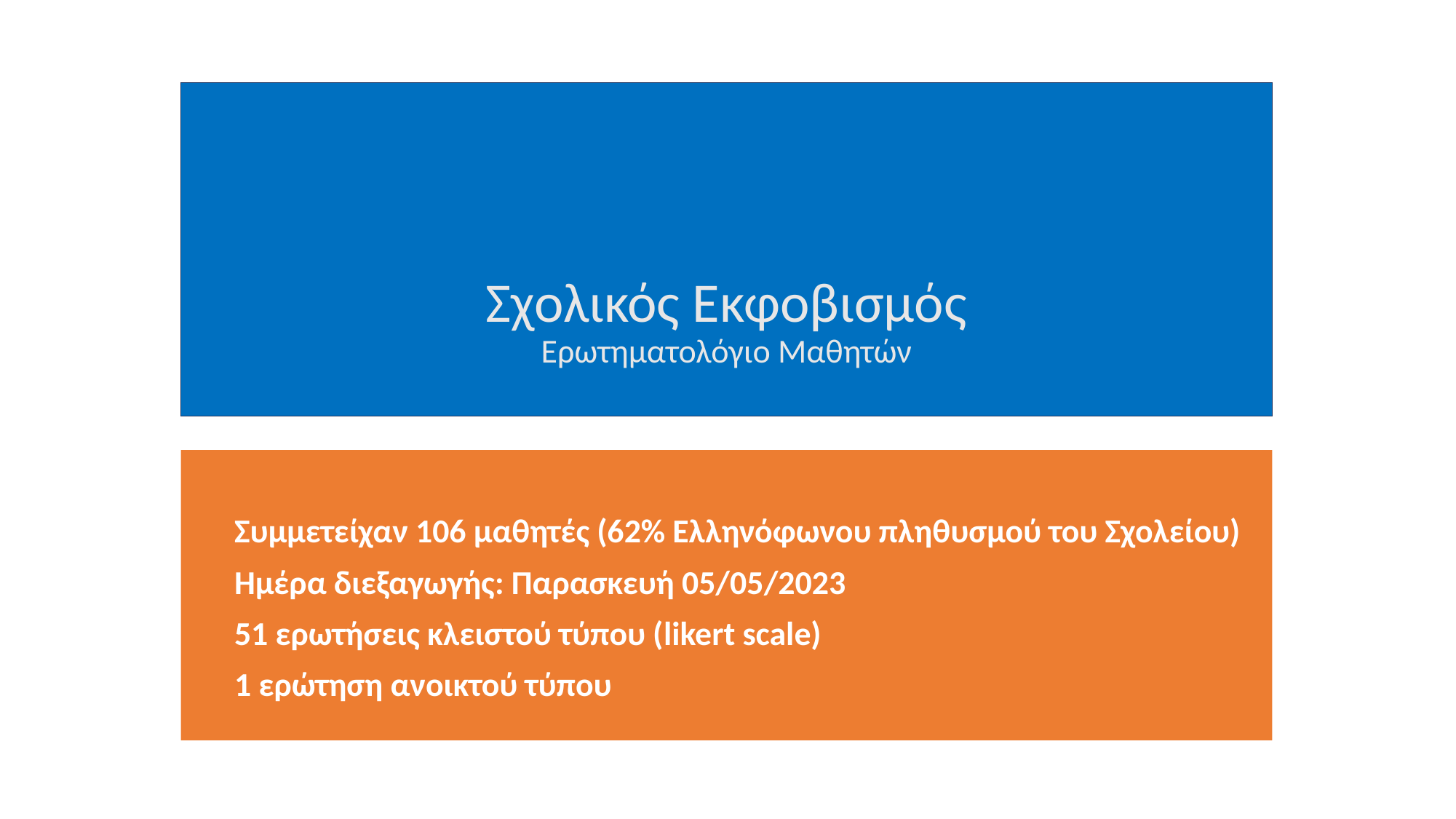

# Σχολικός Εκφοβισμός Ερωτηματολόγιο Μαθητών

Συμμετείχαν 106 μαθητές (62% Ελληνόφωνου πληθυσμού του Σχολείου)
Ημέρα διεξαγωγής: Παρασκευή 05/05/2023
51 ερωτήσεις κλειστού τύπου (likert scale)
1 ερώτηση ανοικτού τύπου